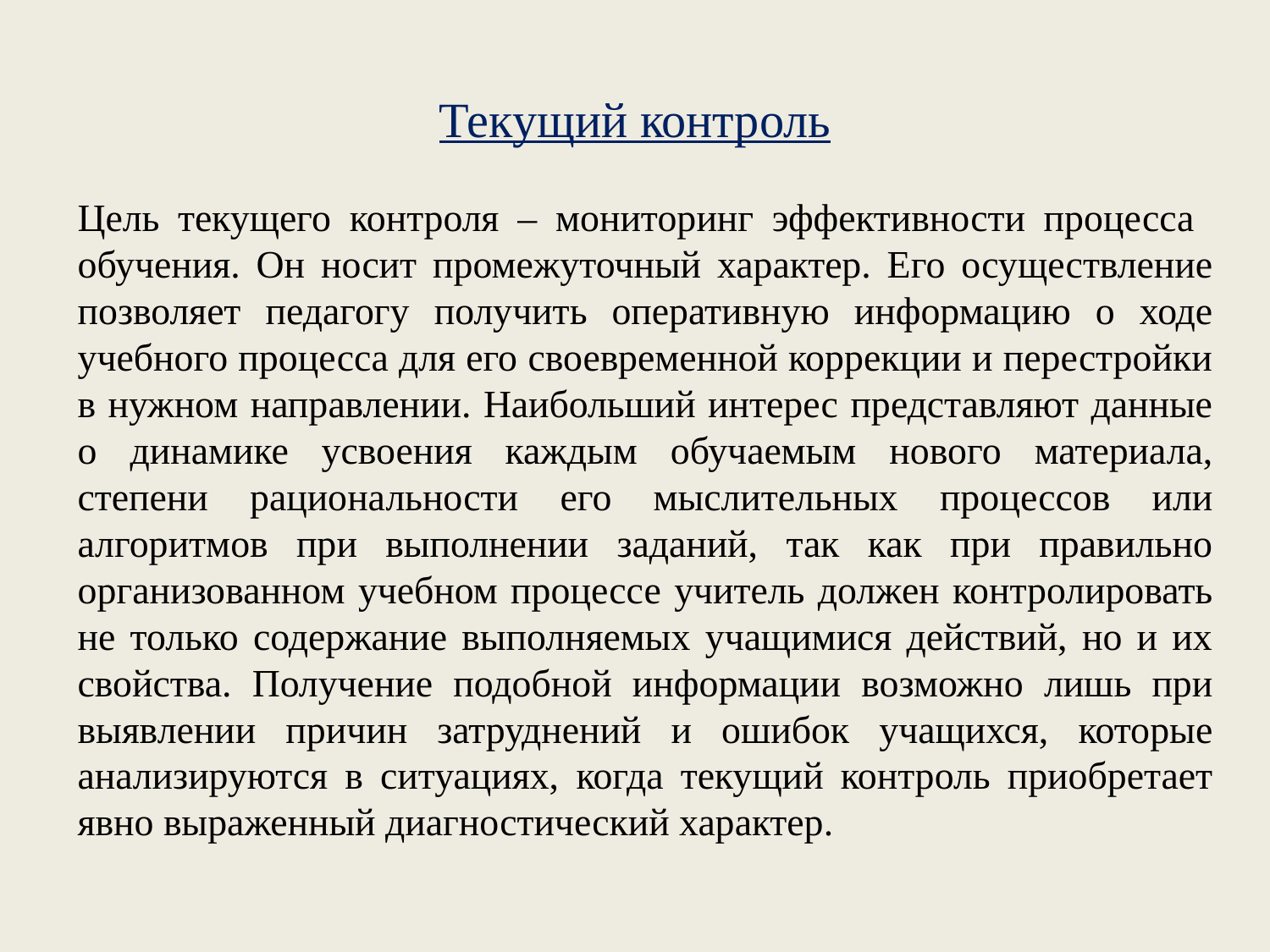

# Текущий контроль
Цель текущего контроля – мониторинг эффективности процесса  обучения. Он носит промежуточный характер. Его осуществление позволяет педагогу получить оперативную информацию о ходе учебного процесса для его своевременной коррекции и перестройки в нужном направлении. Наибольший интерес представляют данные о динамике усвоения каждым обучаемым нового материала, степени рациональности его мыслительных процессов или алгоритмов при выполнении заданий, так как при правильно организованном учебном процессе учитель должен контролировать не только содержание выполняемых учащимися действий, но и их свойства. Получение подобной информации возможно лишь при выявлении причин затруднений и ошибок учащихся, которые анализируются в ситуациях, когда текущий контроль приобретает явно выраженный диагностический характер.